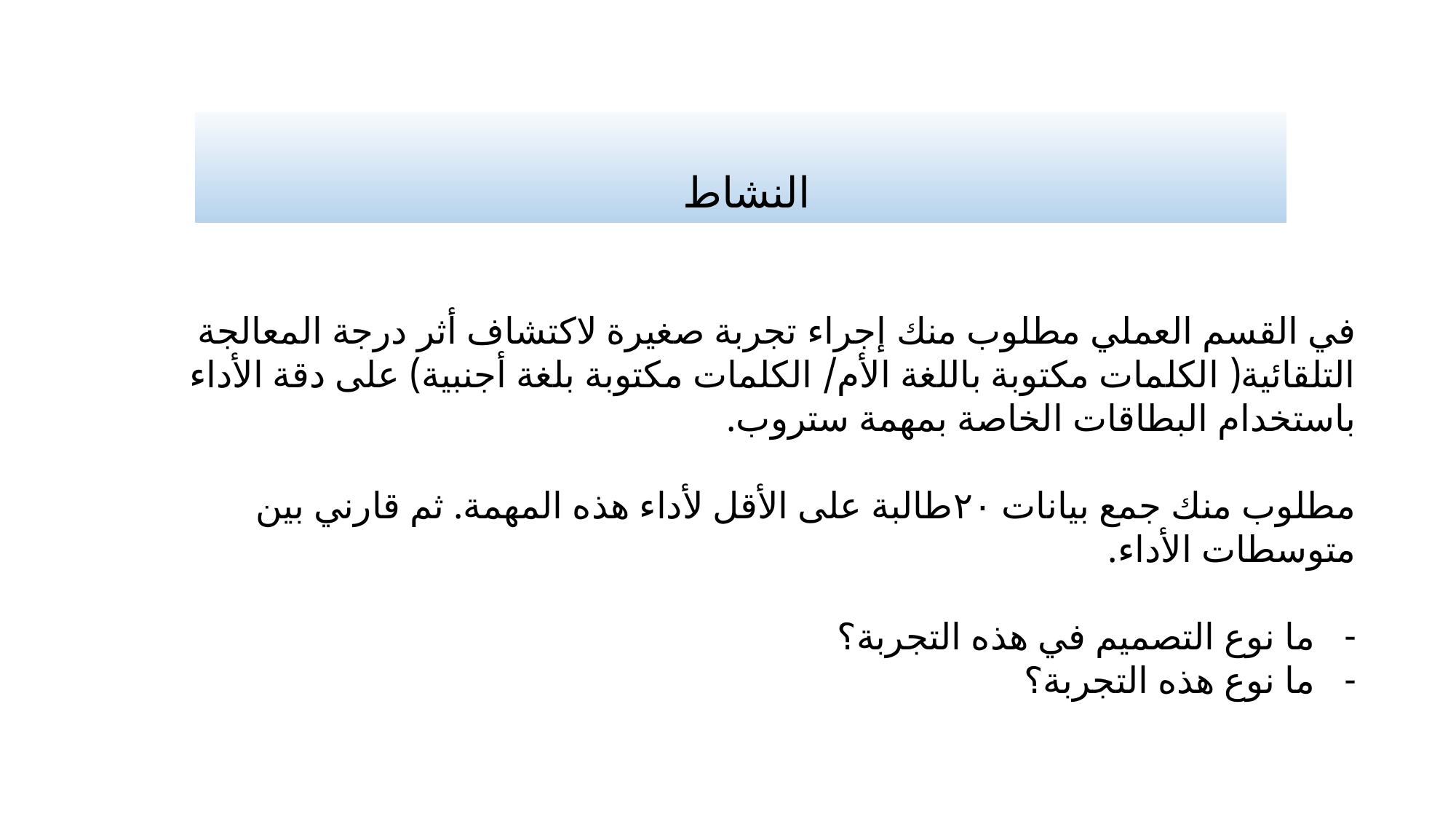

# النشاط
في القسم العملي مطلوب منك إجراء تجربة صغيرة لاكتشاف أثر درجة المعالجة التلقائية( الكلمات مكتوبة باللغة الأم/ الكلمات مكتوبة بلغة أجنبية) على دقة الأداء باستخدام البطاقات الخاصة بمهمة ستروب.

مطلوب منك جمع بيانات ٢٠طالبة على الأقل لأداء هذه المهمة. ثم قارني بين متوسطات الأداء.

ما نوع التصميم في هذه التجربة؟
ما نوع هذه التجربة؟